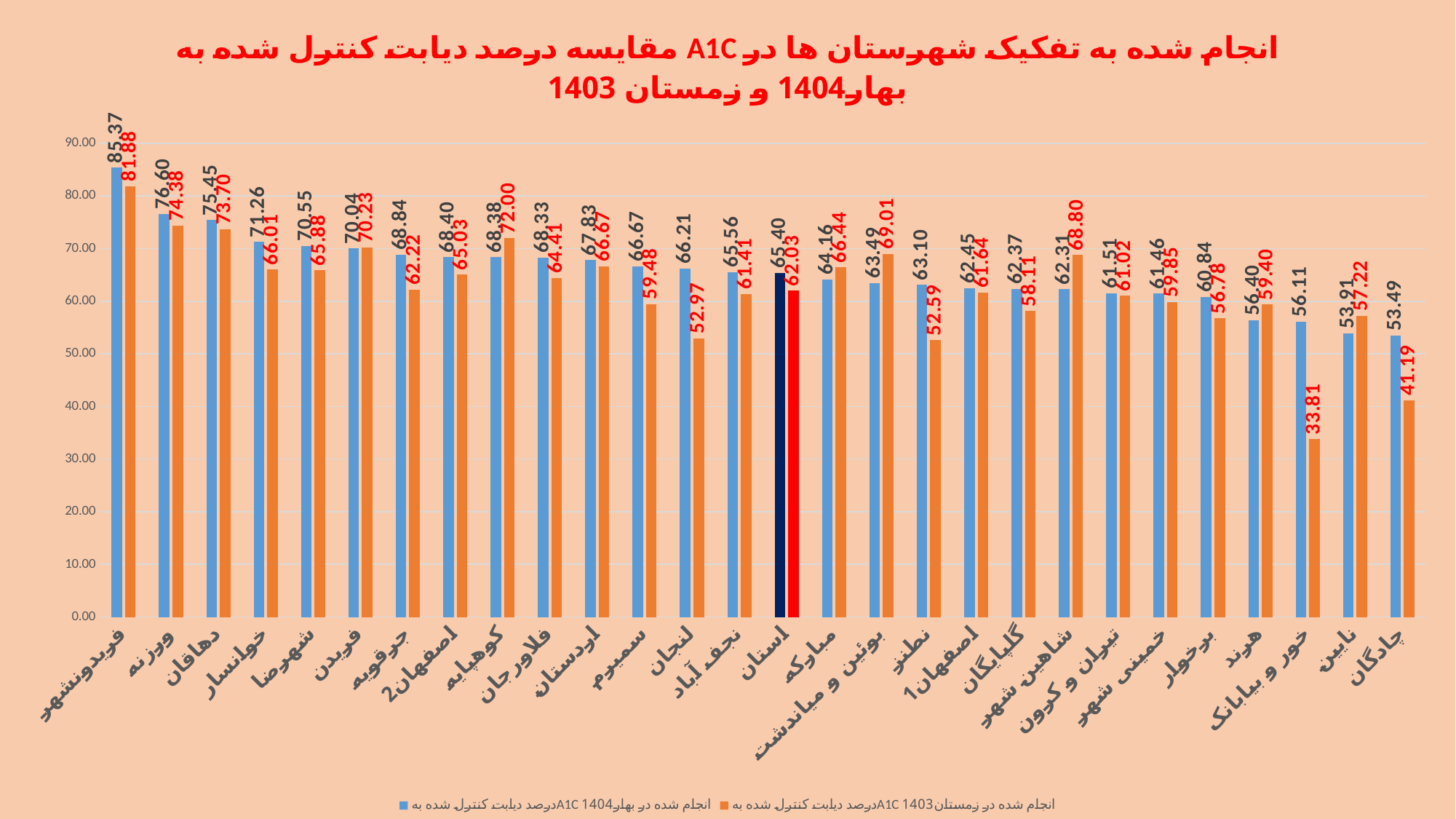

### Chart: مقایسه درصد دیابت کنترل شده به A1C انجام شده به تفکیک شهرستان ها در بهار1404 و زمستان 1403

| Category | درصد دیابت کنترل شده بهA1C انجام شده در بهار1404 | درصد دیابت کنترل شده بهA1C انجام شده در زمستان1403 |
|---|---|---|
| فریدونشهر | 85.37 | 81.88405797101449 |
| ورزنه | 76.6 | 74.3801652892562 |
| دهاقان | 75.45 | 73.69901547116737 |
| خوانسار | 71.26 | 66.01073345259391 |
| شهرضا | 70.55 | 65.88072122052705 |
| فریدن | 70.04 | 70.22831050228311 |
| جرقویه | 68.84 | 62.22222222222222 |
| اصفهان2 | 68.4 | 65.03325166258313 |
| کوهپایه | 68.38 | 72.0 |
| فلاورجان | 68.33 | 64.40774487471526 |
| اردستان | 67.83 | 66.66666666666666 |
| سمیرم | 66.67 | 59.48275862068966 |
| لنجان | 66.21 | 52.97172533179457 |
| نجف آباد | 65.56 | 61.405152224824356 |
| استان | 65.4 | 62.03170315045091 |
| مبارکه | 64.16 | 66.43990929705215 |
| بوئین و میاندشت | 63.49 | 69.01098901098901 |
| نطنز | 63.1 | 52.59391771019678 |
| اصفهان1 | 62.45 | 61.638452237001204 |
| گلپایگان | 62.37 | 58.108108108108105 |
| شاهین شهر | 62.31 | 68.80341880341881 |
| تیران و کرون | 61.51 | 61.01973684210527 |
| خمینی شهر | 61.46 | 59.85324947589099 |
| برخوار | 60.84 | 56.78336980306346 |
| هرند | 56.4 | 59.401709401709404 |
| خور و بیابانک | 56.11 | 33.81294964028777 |
| نایین | 53.91 | 57.22433460076045 |
| چادگان | 53.49 | 41.19047619047619 |